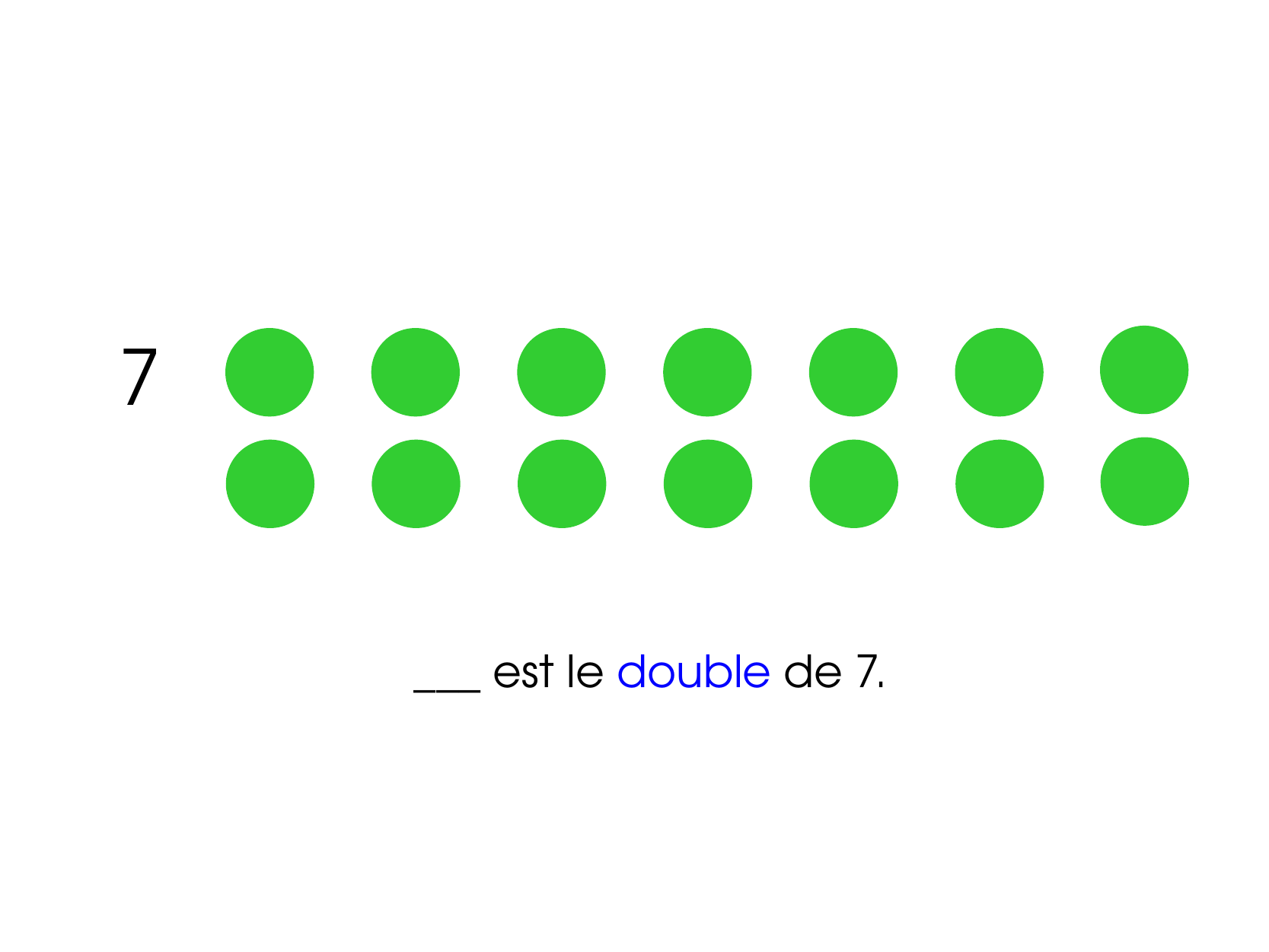

7

___ est le double de 7.